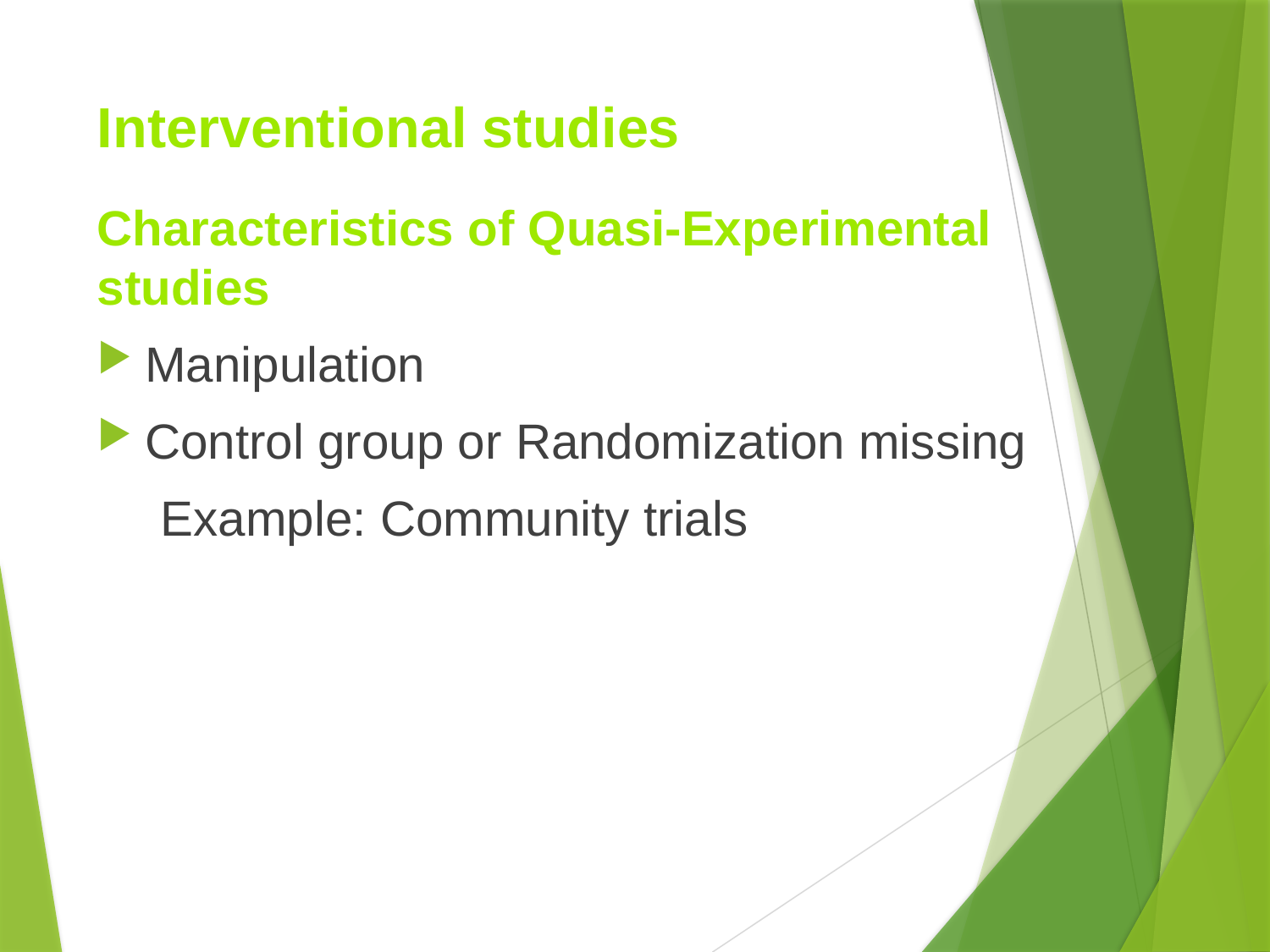

# Interventional studies
Characteristics of Quasi-Experimental studies
Manipulation
Control group or Randomization missing
Example: Community trials